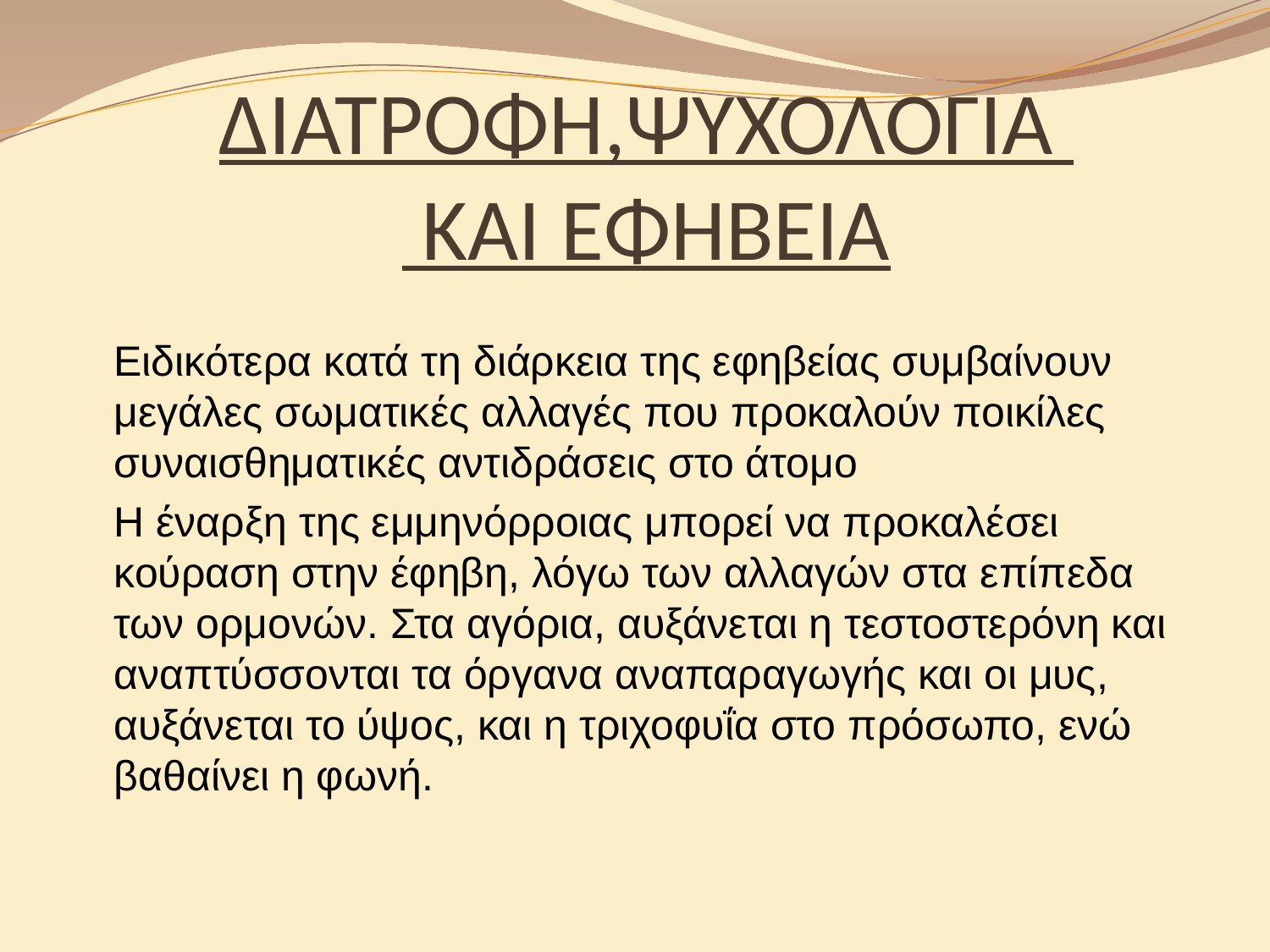

# ΔΙΑΤΡΟΦΗ,ΨΥΧΟΛΟΓΙΑ ΚΑΙ ΕΦΗΒΕΙΑ

	Ειδικότερα κατά τη διάρκεια της εφηβείας συμβαίνουν μεγάλες σωματικές αλλαγές που προκαλούν ποικίλες συναισθηματικές αντιδράσεις στο άτομο
	Η έναρξη της εμμηνόρροιας μπορεί να προκαλέσει κούραση στην έφηβη, λόγω των αλλαγών στα επίπεδα των ορμονών. Στα αγόρια, αυξάνεται η τεστοστερόνη και αναπτύσσονται τα όργανα αναπαραγωγής και οι μυς, αυξάνεται το ύψος, και η τριχοφυΐα στο πρόσωπο, ενώ βαθαίνει η φωνή.